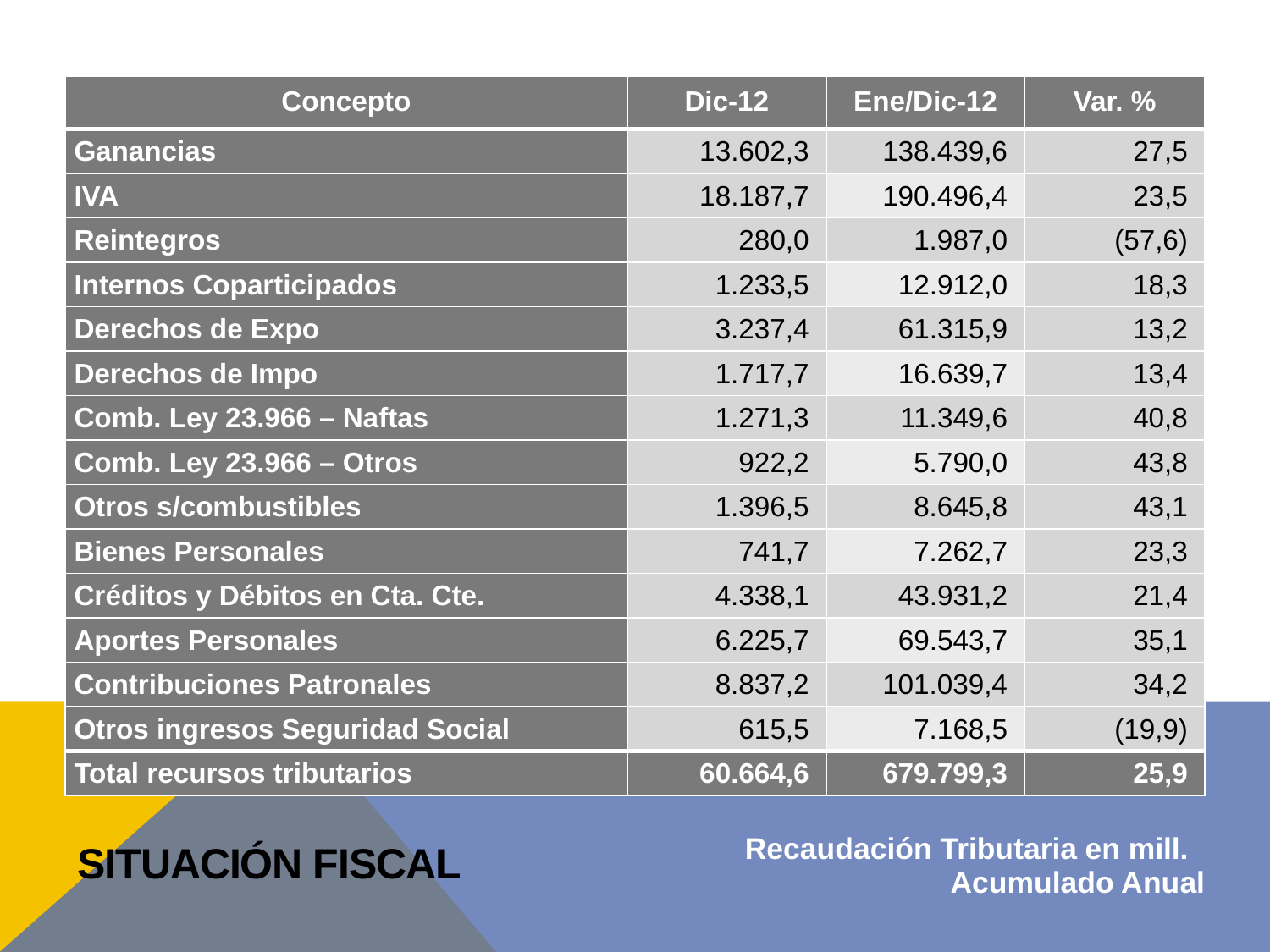

| Concepto | Dic-12 | Ene/Dic-12 | Var. % |
| --- | --- | --- | --- |
| Ganancias | 13.602,3 | 138.439,6 | 27,5 |
| IVA | 18.187,7 | 190.496,4 | 23,5 |
| Reintegros | 280,0 | 1.987,0 | (57,6) |
| Internos Coparticipados | 1.233,5 | 12.912,0 | 18,3 |
| Derechos de Expo | 3.237,4 | 61.315,9 | 13,2 |
| Derechos de Impo | 1.717,7 | 16.639,7 | 13,4 |
| Comb. Ley 23.966 – Naftas | 1.271,3 | 11.349,6 | 40,8 |
| Comb. Ley 23.966 – Otros | 922,2 | 5.790,0 | 43,8 |
| Otros s/combustibles | 1.396,5 | 8.645,8 | 43,1 |
| Bienes Personales | 741,7 | 7.262,7 | 23,3 |
| Créditos y Débitos en Cta. Cte. | 4.338,1 | 43.931,2 | 21,4 |
| Aportes Personales | 6.225,7 | 69.543,7 | 35,1 |
| Contribuciones Patronales | 8.837,2 | 101.039,4 | 34,2 |
| Otros ingresos Seguridad Social | 615,5 | 7.168,5 | (19,9) |
| Total recursos tributarios | 60.664,6 | 679.799,3 | 25,9 |
# Situación Fiscal
Recaudación Tributaria en mill.   Acumulado Anual